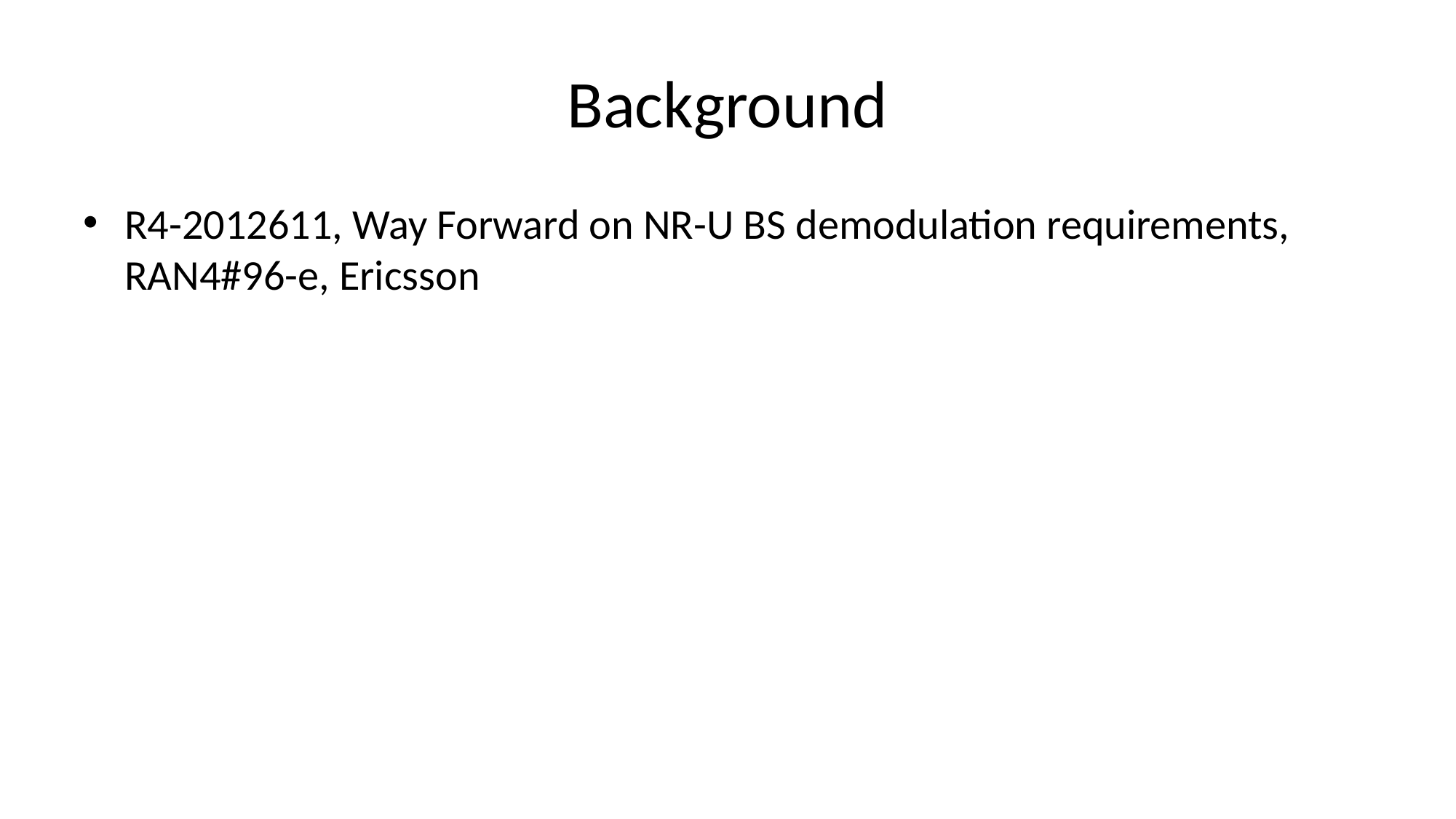

# Background
R4-2012611, Way Forward on NR-U BS demodulation requirements, RAN4#96-e, Ericsson